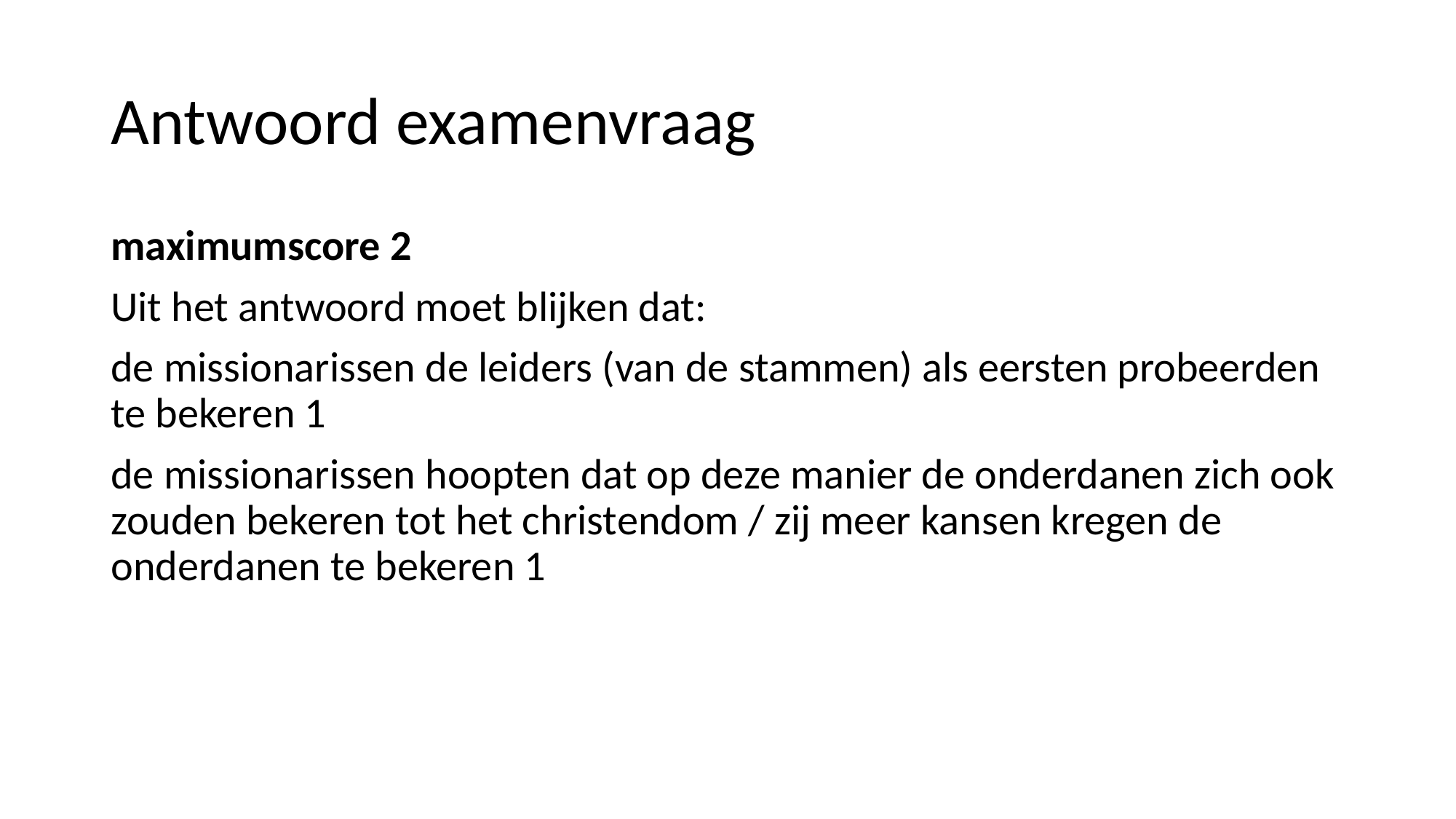

# Antwoord examenvraag
maximumscore 2
Uit het antwoord moet blijken dat:
de missionarissen de leiders (van de stammen) als eersten probeerden te bekeren 1
de missionarissen hoopten dat op deze manier de onderdanen zich ook zouden bekeren tot het christendom / zij meer kansen kregen de onderdanen te bekeren 1